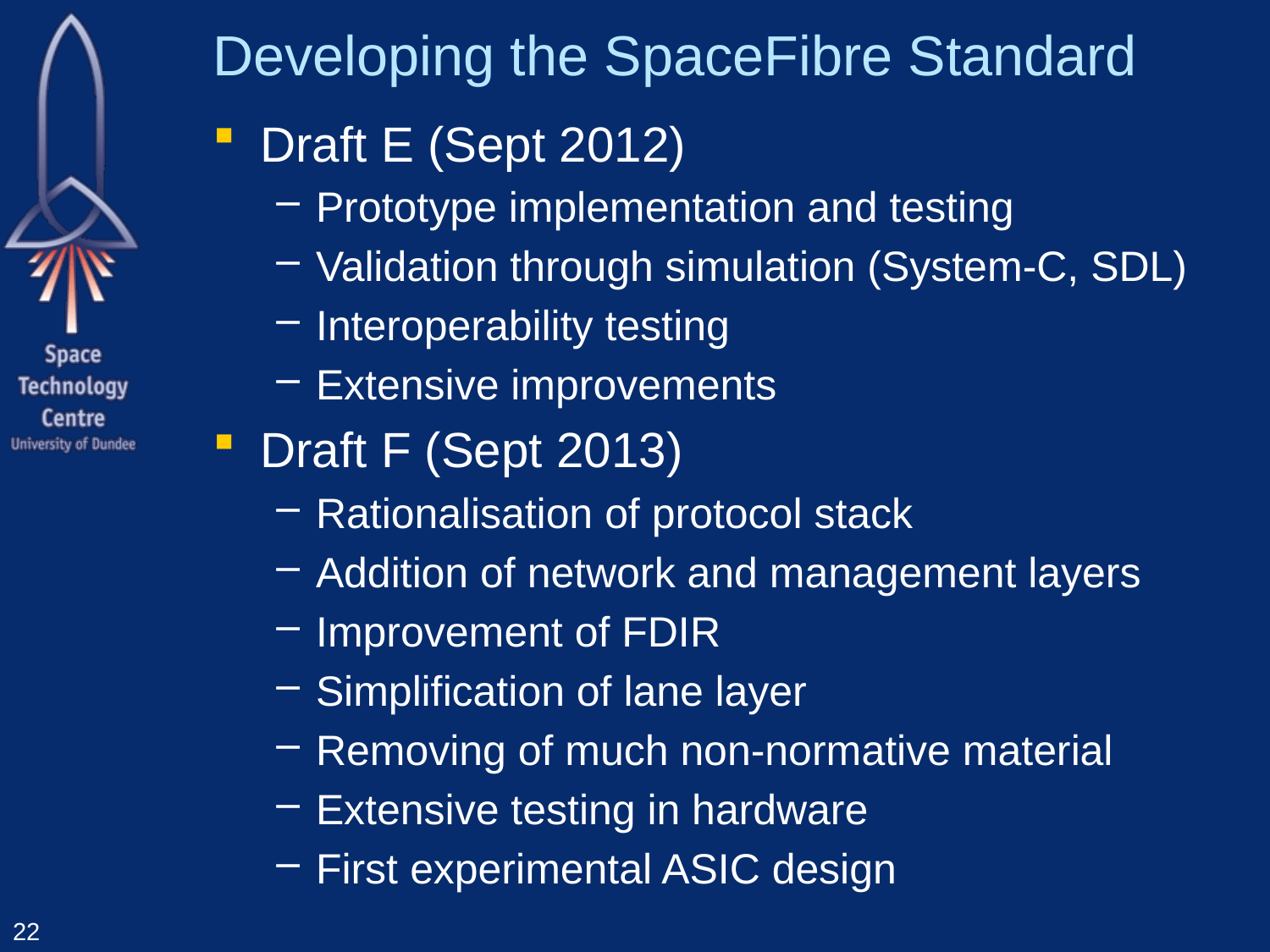

# Developing the SpaceFibre Standard
Draft E (Sept 2012)
Prototype implementation and testing
Validation through simulation (System-C, SDL)
Interoperability testing
Extensive improvements
Draft F (Sept 2013)
Rationalisation of protocol stack
Addition of network and management layers
Improvement of FDIR
Simplification of lane layer
Removing of much non-normative material
Extensive testing in hardware
First experimental ASIC design
22